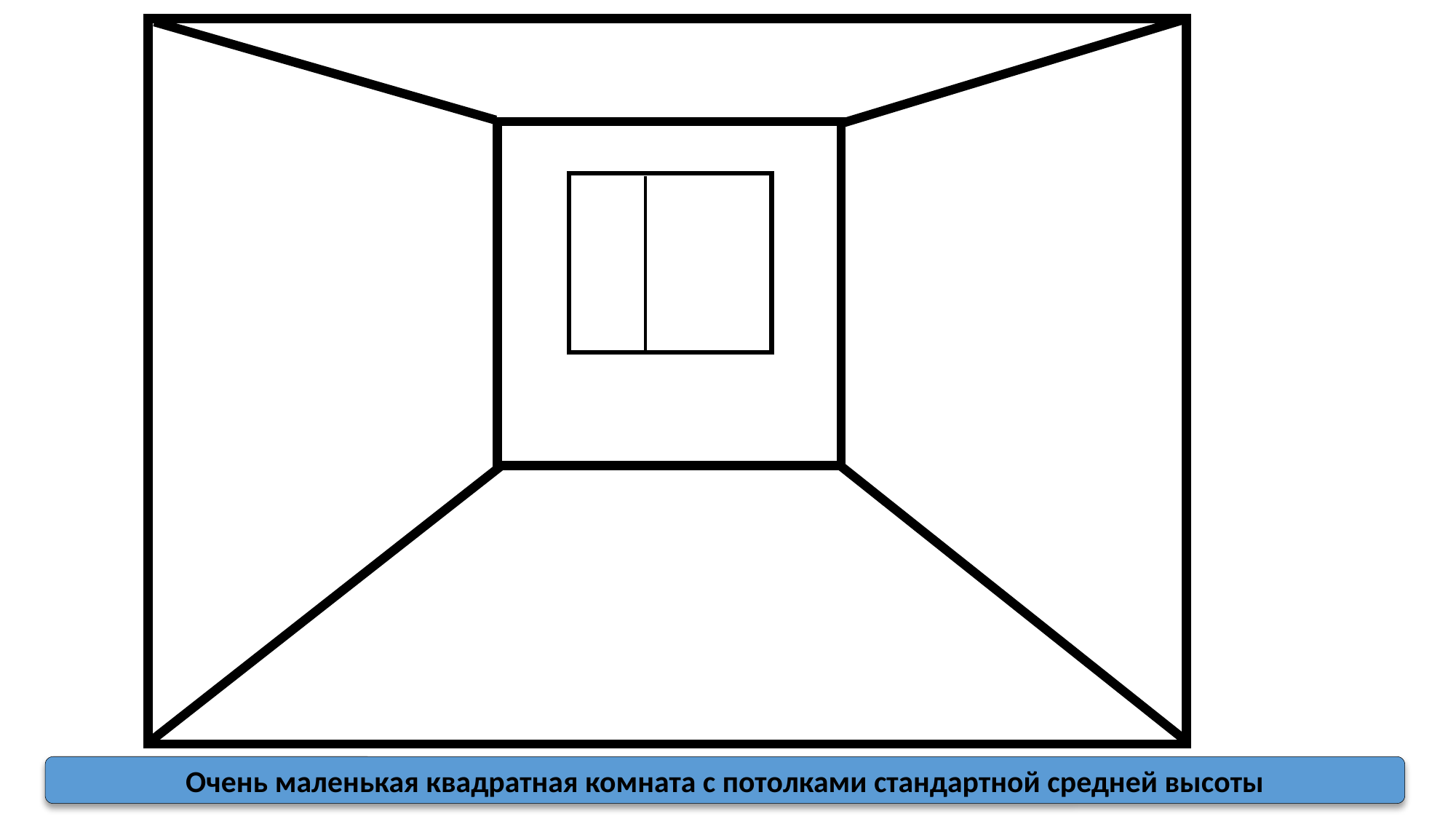

Очень маленькая квадратная комната с потолками стандартной средней высоты